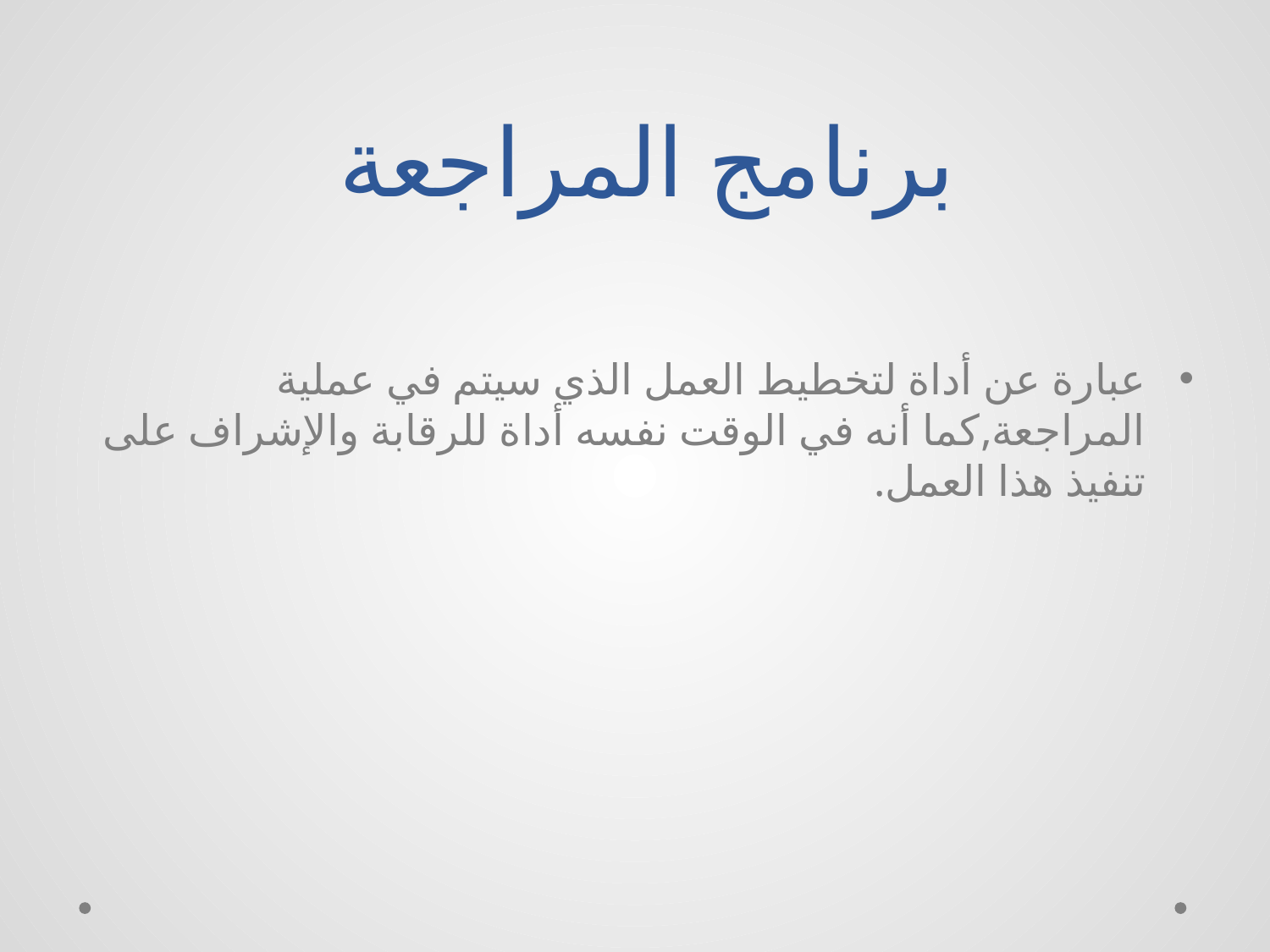

# برنامج المراجعة
عبارة عن أداة لتخطيط العمل الذي سيتم في عملية المراجعة,كما أنه في الوقت نفسه أداة للرقابة والإشراف على تنفيذ هذا العمل.